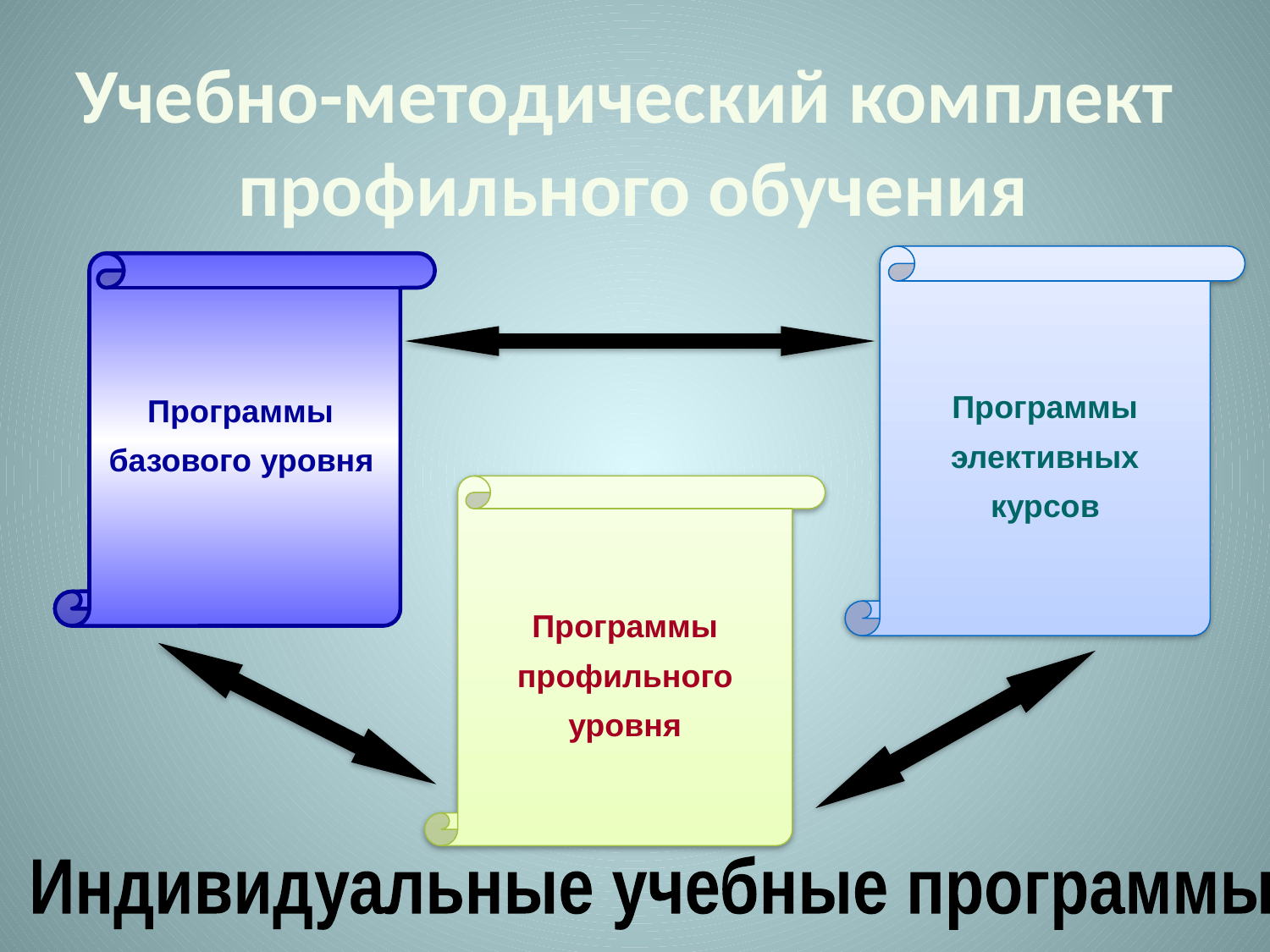

Учебно-методический комплект
профильного обучения
Программы элективных курсов
Программы  базового уровня

Программы профильного уровня

Индивидуальные учебные программы